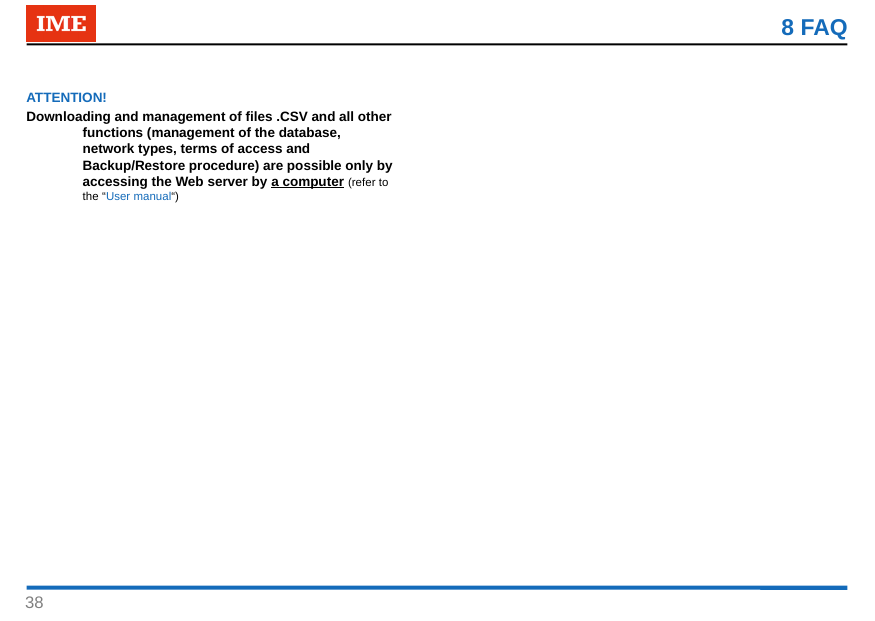

8 FAQ

ATTENTION!
Downloading and management of files .CSV and all other functions (management of the database, network types, terms of access and Backup/Restore procedure) are possible only by accessing the Web server by a computer (refer to the “User manual“)